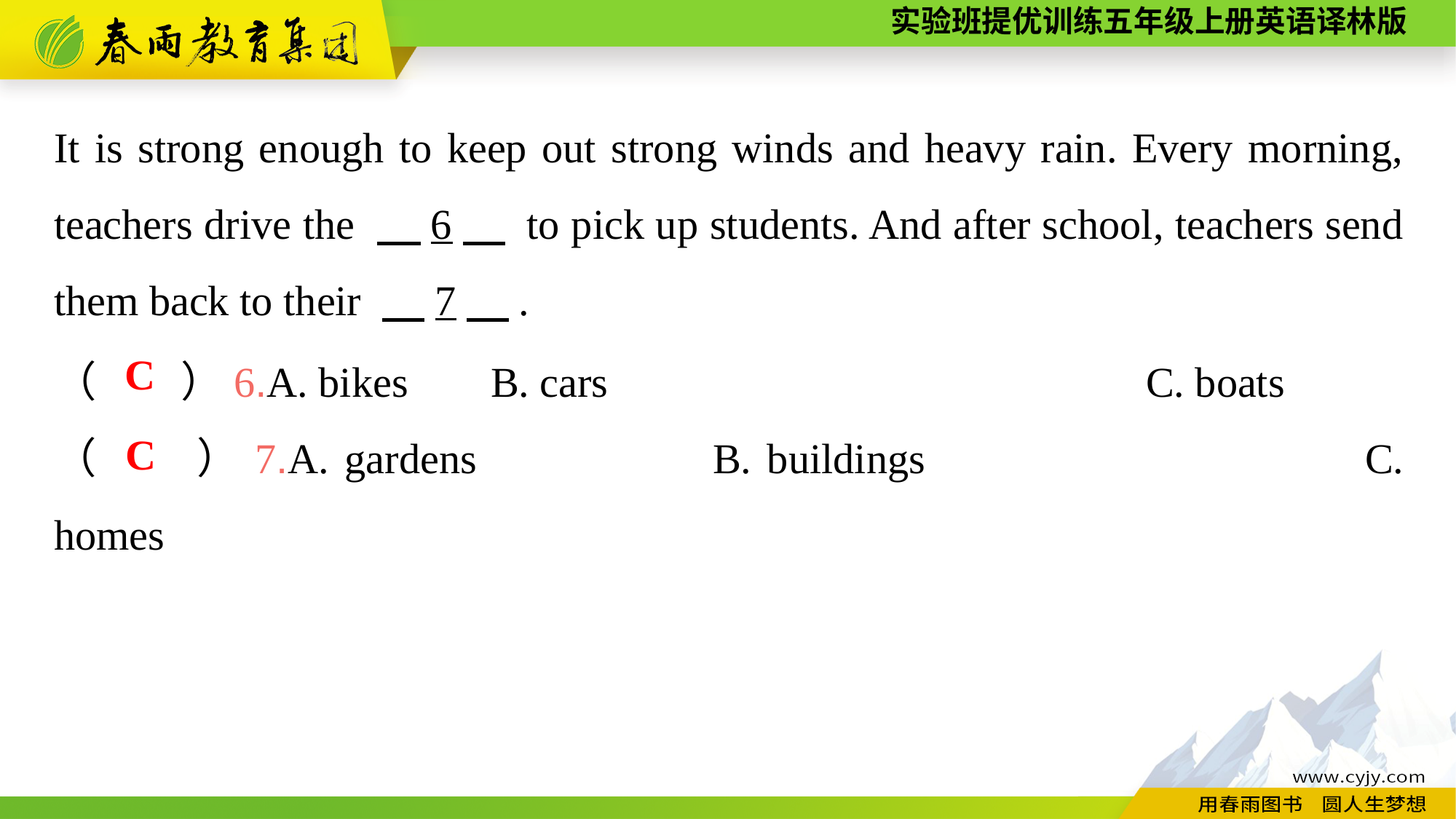

It is strong enough to keep out strong winds and heavy rain. Every morning, teachers drive the 　6　 to pick up students. And after school, teachers send them back to their 　7　.
（　　）6.A. bikes	B. cars					C. boats
（　　）7.A. gardens               B. buildings					C. homes
C
C